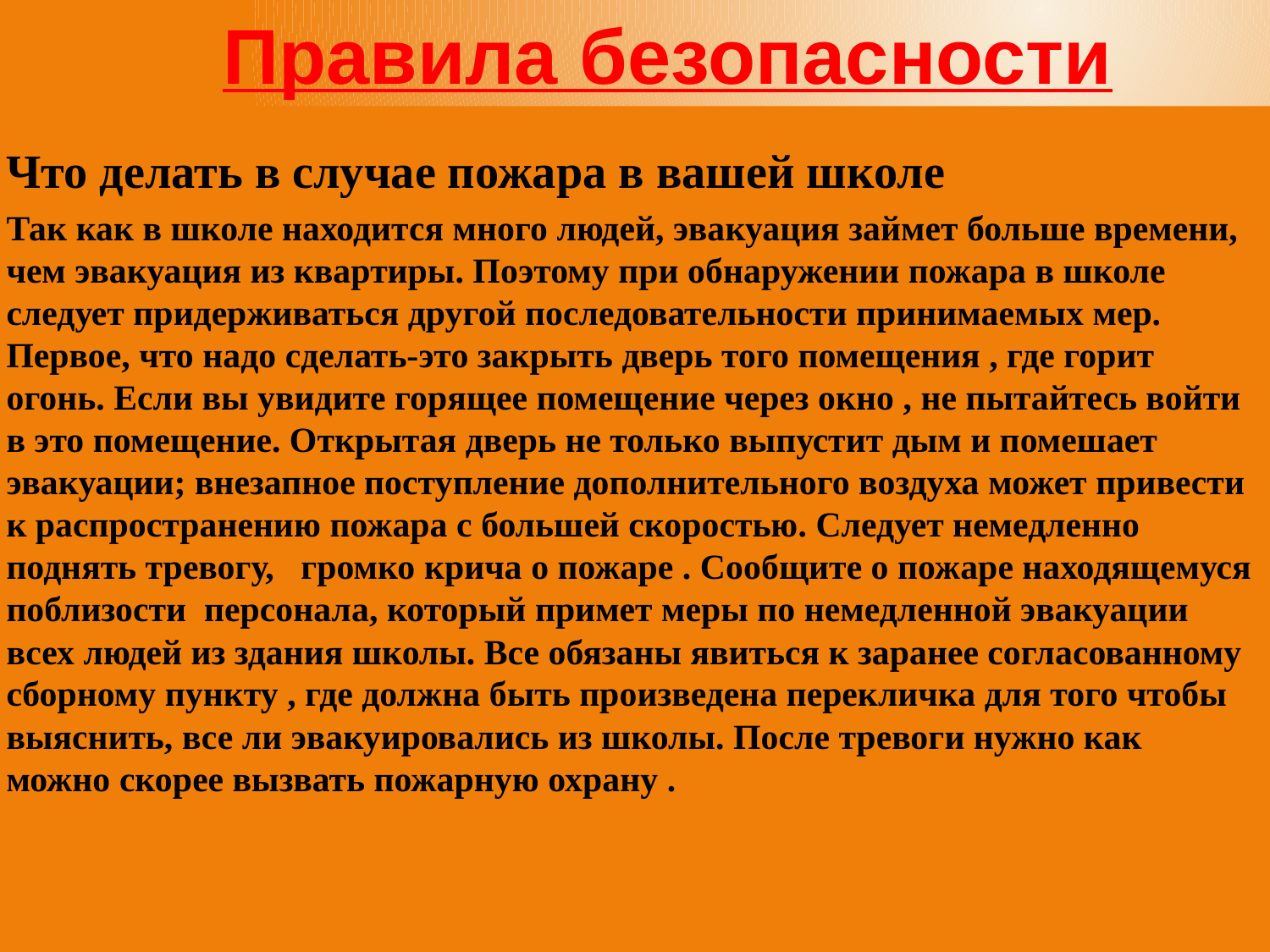

# Правила безопасности
Что делать в случае пожара в вашей школе
Так как в школе находится много людей, эвакуация займет больше времени, чем эвакуация из квартиры. Поэтому при обнаружении пожара в школе следует придерживаться другой последовательности принимаемых мер. Первое, что надо сделать-это закрыть дверь того помещения , где горит огонь. Если вы увидите горящее помещение через окно , не пытайтесь войти в это помещение. Открытая дверь не только выпустит дым и помешает эвакуации; внезапное поступление дополнительного воздуха может привести к распространению пожара с большей скоростью. Следует немедленно поднять тревогу,   громко крича о пожаре . Сообщите о пожаре находящемуся поблизости  персонала, который примет меры по немедленной эвакуации всех людей из здания школы. Все обязаны явиться к заранее согласованному сборному пункту , где должна быть произведена перекличка для того чтобы выяснить, все ли эвакуировались из школы. После тревоги нужно как можно скорее вызвать пожарную охрану .